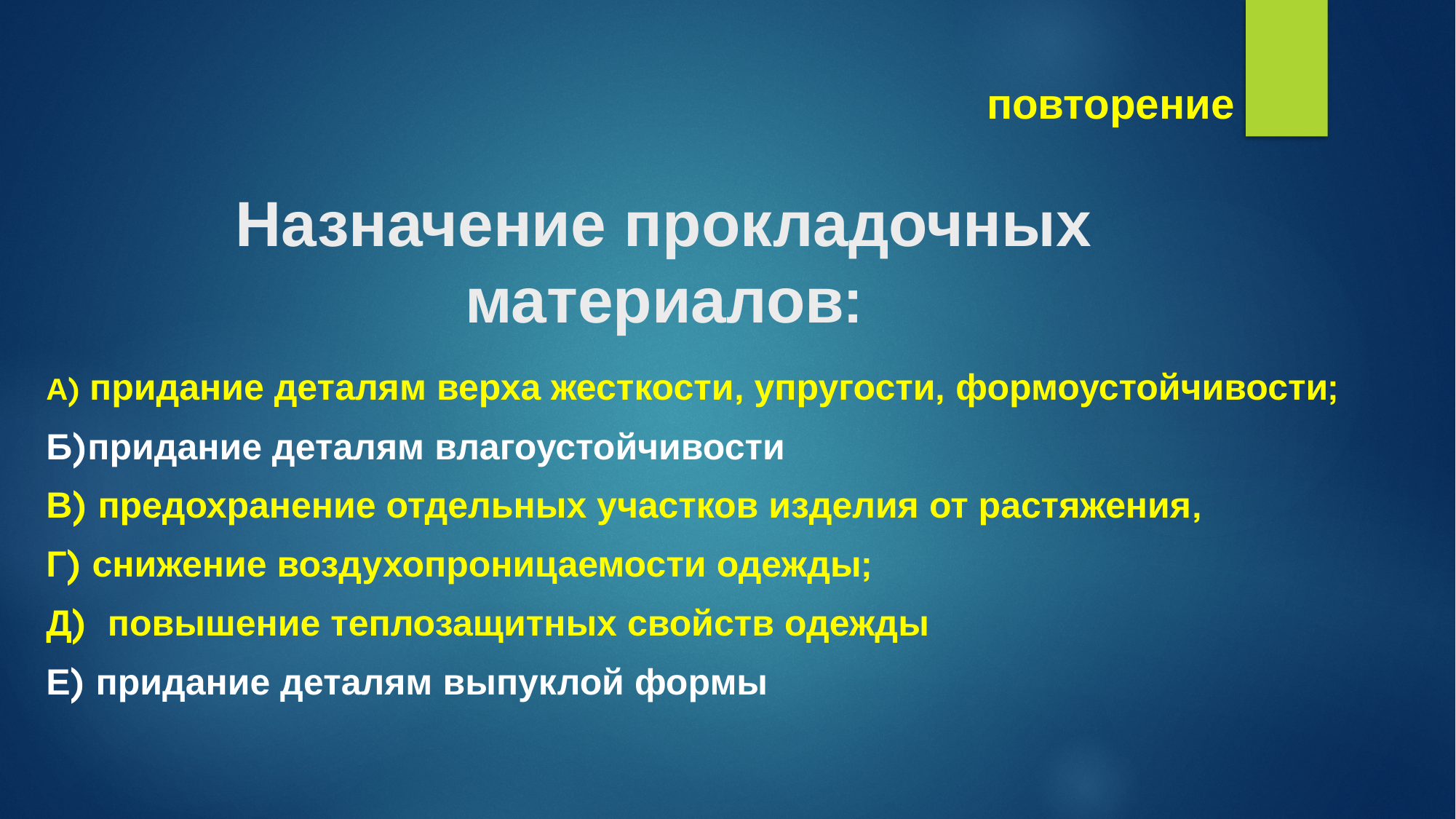

# повторение Назначение прокладочных материалов:

А) придание деталям верха жесткости, упругости, формоустойчивости;
Б)придание деталям влагоустойчивости
В) предохранение отдельных участков изделия от растяжения,
Г) снижение воздухопроницаемости одежды;
Д)  повышение теплозащитных свойств одежды
Е) придание деталям выпуклой формы